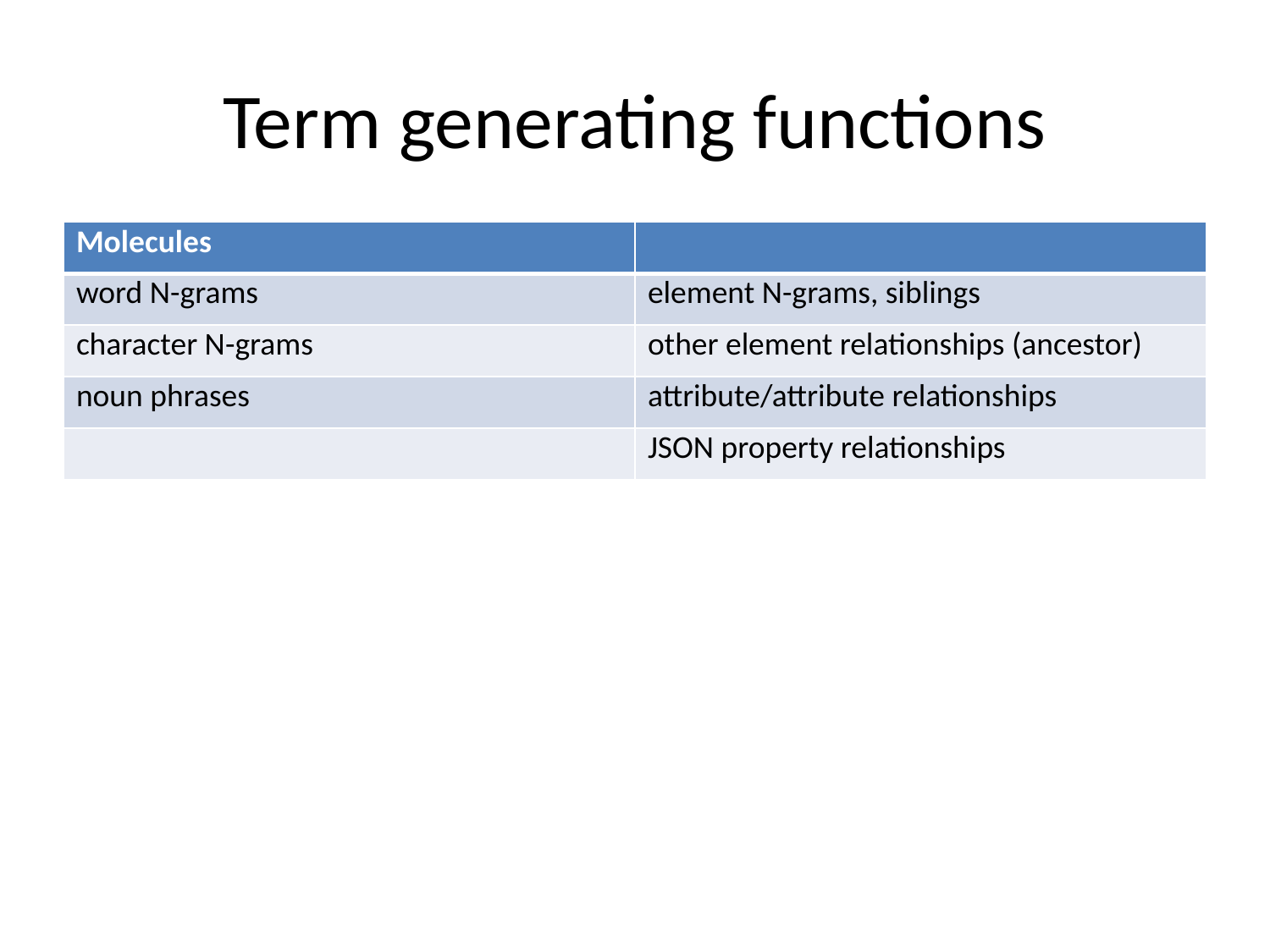

# Term generating functions
| Molecules |  |
| --- | --- |
| word N-grams | element N-grams, siblings |
| character N-grams | other element relationships (ancestor) |
| noun phrases | attribute/attribute relationships |
|  | JSON property relationships |